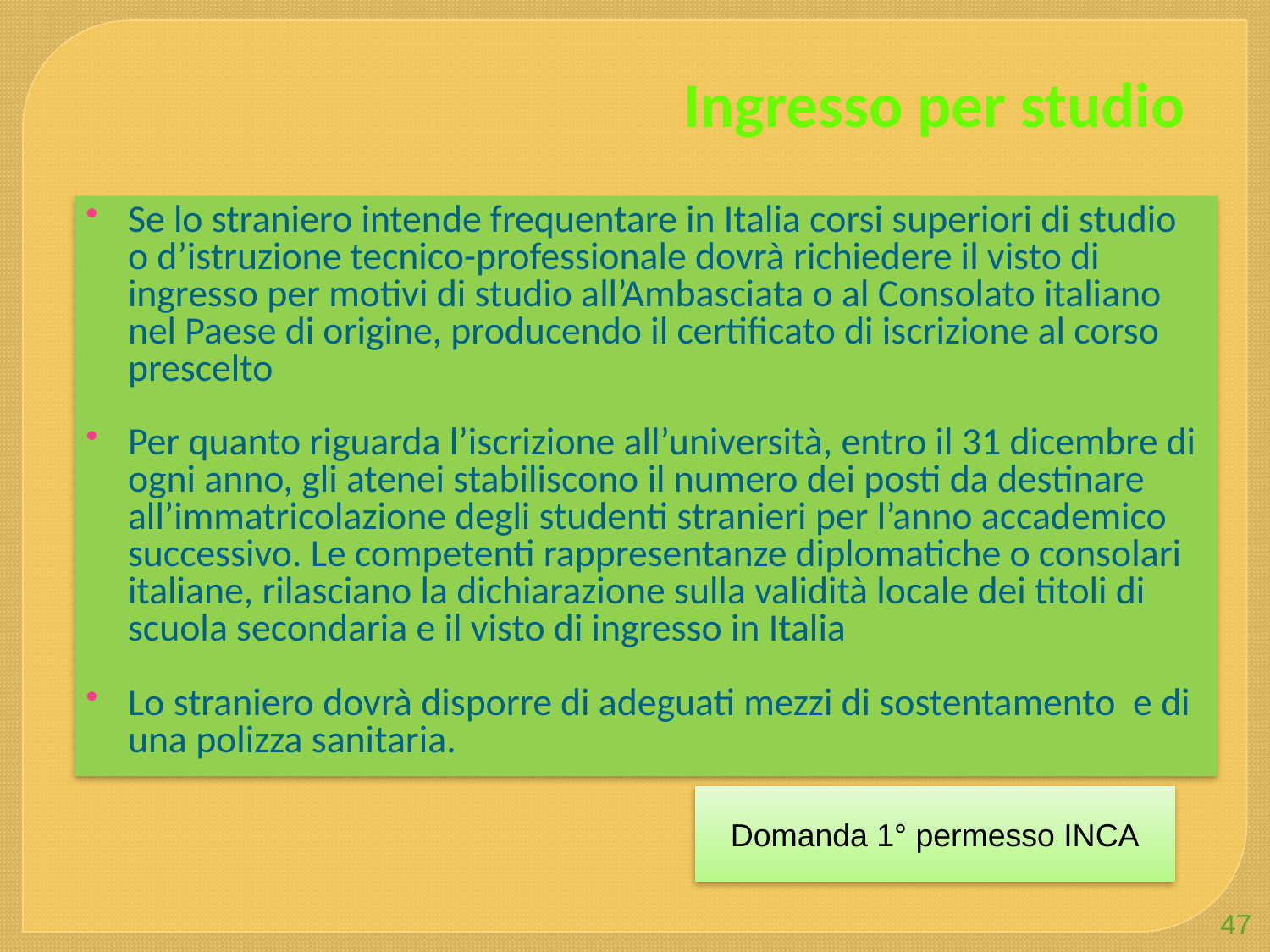

# Ingresso per studio
Se lo straniero intende frequentare in Italia corsi superiori di studio o d’istruzione tecnico-professionale dovrà richiedere il visto di ingresso per motivi di studio all’Ambasciata o al Consolato italiano nel Paese di origine, producendo il certificato di iscrizione al corso prescelto

Per quanto riguarda l’iscrizione all’università, entro il 31 dicembre di ogni anno, gli atenei stabiliscono il numero dei posti da destinare all’immatricolazione degli studenti stranieri per l’anno accademico successivo. Le competenti rappresentanze diplomatiche o consolari italiane, rilasciano la dichiarazione sulla validità locale dei titoli di scuola secondaria e il visto di ingresso in Italia

Lo straniero dovrà disporre di adeguati mezzi di sostentamento  e di una polizza sanitaria.

Domanda 1° permesso INCA
47